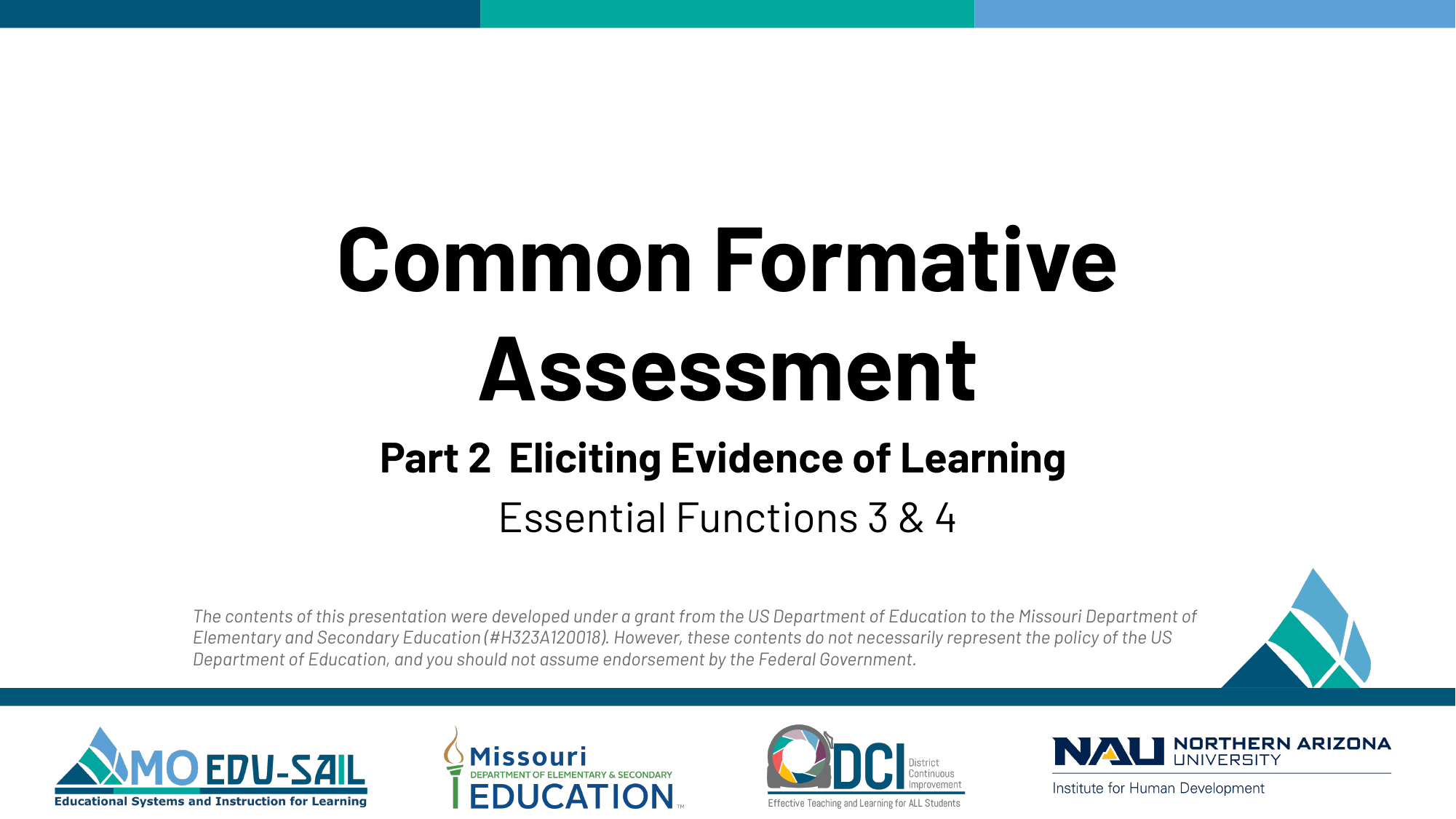

# Common Formative Assessment
Part 2  Eliciting Evidence of Learning
Essential Functions 3 & 4